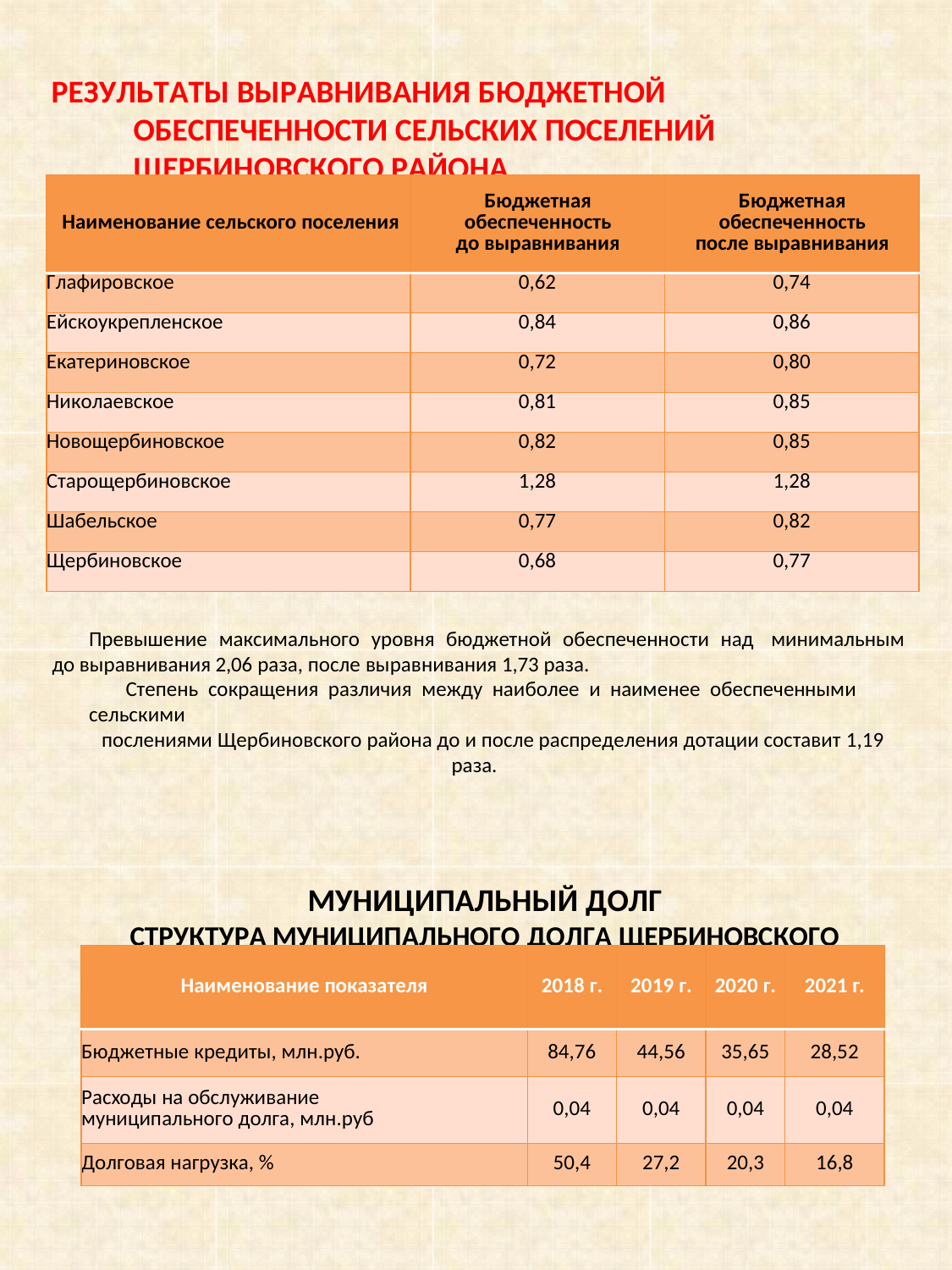

РЕЗУЛЬТАТЫ ВЫРАВНИВАНИЯ БЮДЖЕТНОЙ ОБЕСПЕЧЕННОСТИ СЕЛЬСКИХ ПОСЕЛЕНИЙ ЩЕРБИНОВСКОГО РАЙОНА
| Наименование сельского поселения | Бюджетная обеспеченность до выравнивания | Бюджетная обеспеченность после выравнивания |
| --- | --- | --- |
| Глафировское | 0,62 | 0,74 |
| Ейскоукрепленское | 0,84 | 0,86 |
| Екатериновское | 0,72 | 0,80 |
| Николаевское | 0,81 | 0,85 |
| Новощербиновское | 0,82 | 0,85 |
| Старощербиновское | 1,28 | 1,28 |
| Шабельское | 0,77 | 0,82 |
| Щербиновское | 0,68 | 0,77 |
Превышение  максимального  уровня  бюджетной  обеспеченности  над   минимальным  до выравнивания 2,06 раза, после выравнивания 1,73 раза.
Степень  сокращения  различия  между  наиболее  и  наименее  обеспеченными  сельскими
послениями Щербиновского района до и после распределения дотации составит 1,19 раза.

МУНИЦИПАЛЬНЫЙ ДОЛГ
СТРУКТУРА МУНИЦИПАЛЬНОГО ДОЛГА ЩЕРБИНОВСКОГО РАЙОНА
| Наименование показателя | 2018 г. | 2019 г. | 2020 г. | 2021 г. |
| --- | --- | --- | --- | --- |
| Бюджетные кредиты, млн.руб. | 84,76 | 44,56 | 35,65 | 28,52 |
| Расходы на обслуживание муниципального долга, млн.руб | 0,04 | 0,04 | 0,04 | 0,04 |
| Долговая нагрузка, % | 50,4 | 27,2 | 20,3 | 16,8 |